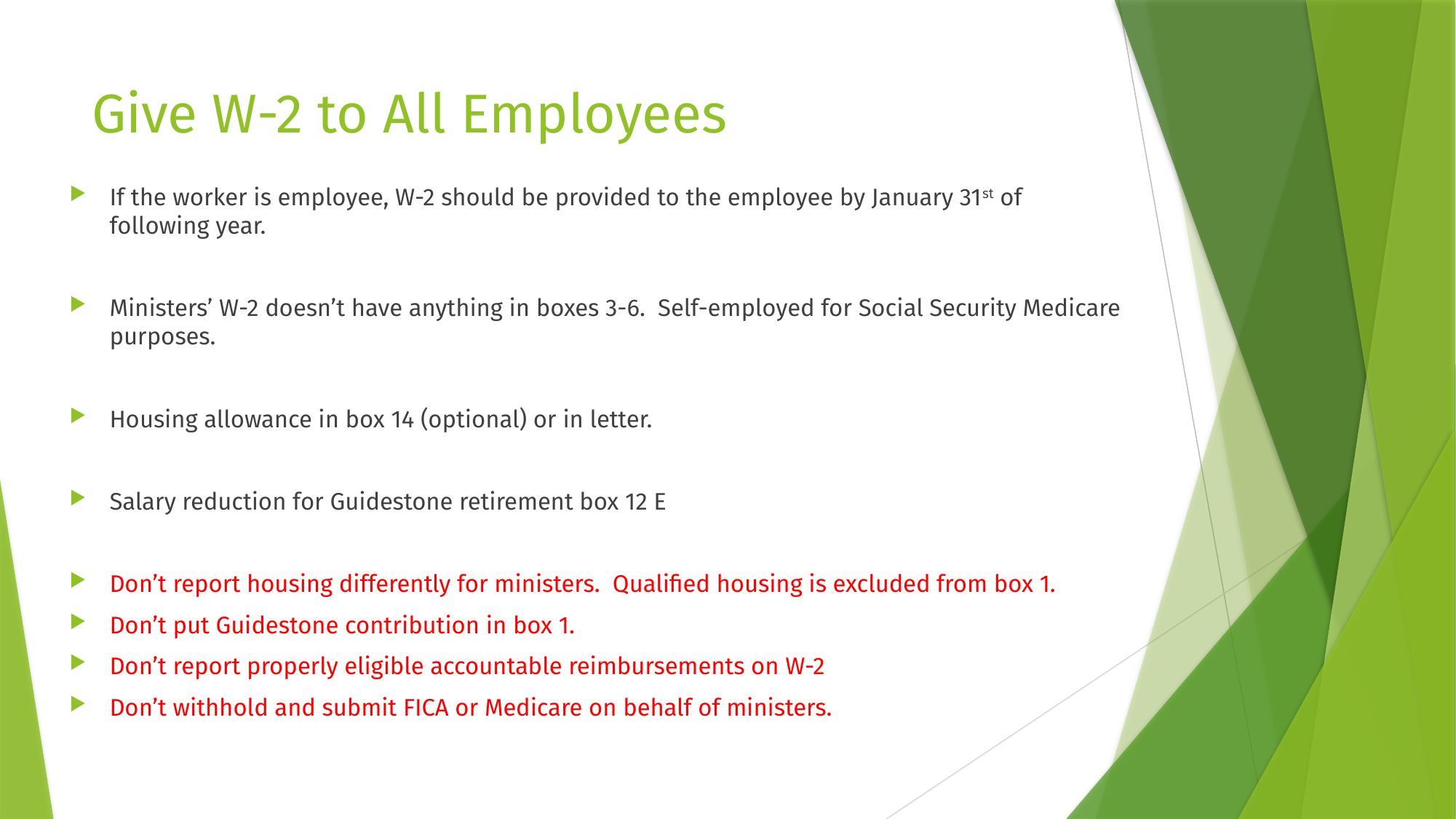

# Give W-2 to All Employees
If the worker is employee, W-2 should be provided to the employee by January 31st of following year.

Ministers’ W-2 doesn’t have anything in boxes 3-6.  Self-employed for Social Security Medicare purposes.

Housing allowance in box 14 (optional) or in letter.

Salary reduction for Guidestone retirement box 12 E

Don’t report housing differently for ministers.  Qualified housing is excluded from box 1.
Don’t put Guidestone contribution in box 1.
Don’t report properly eligible accountable reimbursements on W-2
Don’t withhold and submit FICA or Medicare on behalf of ministers.